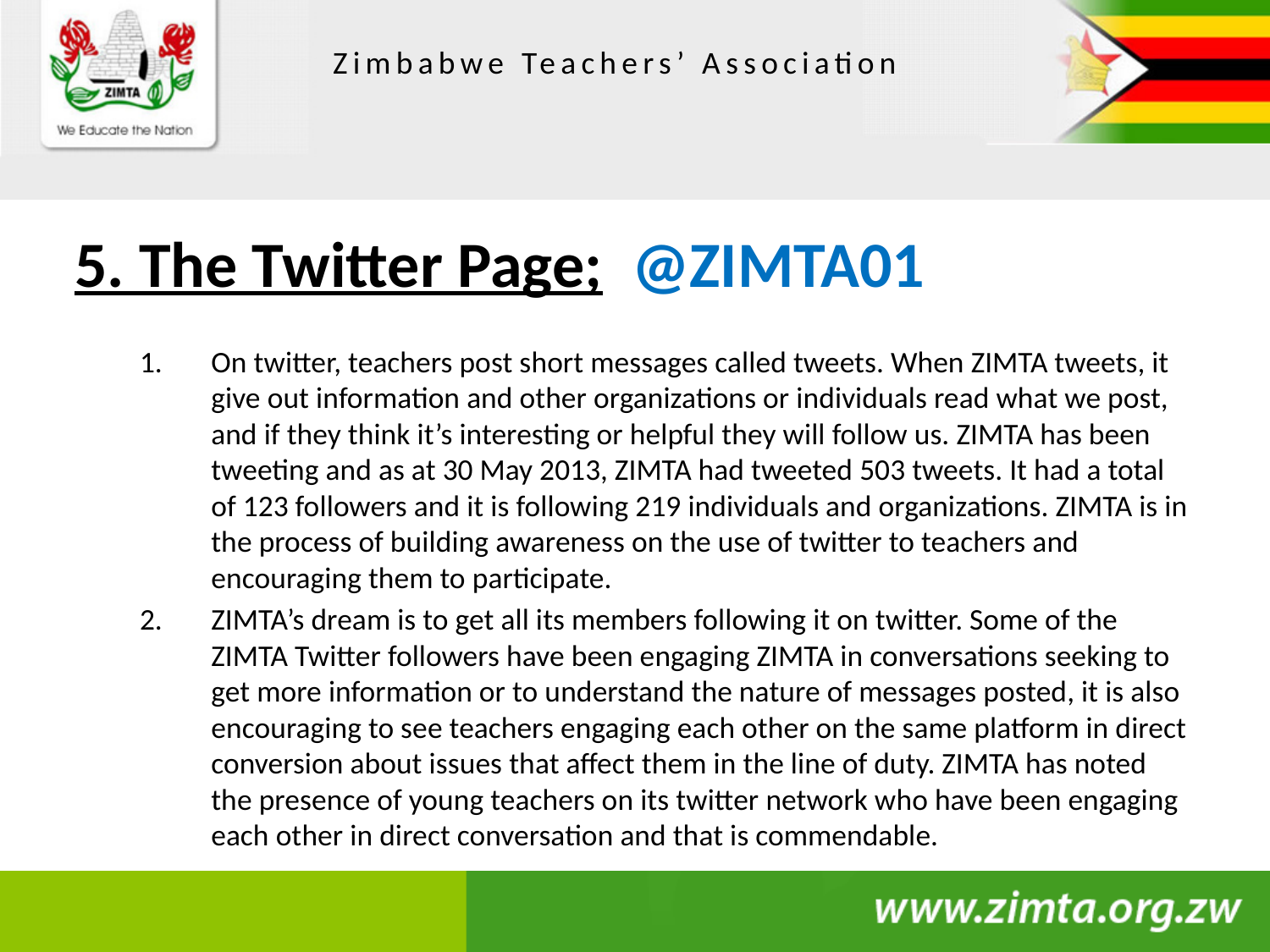

# 5. The Twitter Page;  @ZIMTA01
On twitter, teachers post short messages called tweets. When ZIMTA tweets, it give out information and other organizations or individuals read what we post, and if they think it’s interesting or helpful they will follow us. ZIMTA has been tweeting and as at 30 May 2013, ZIMTA had tweeted 503 tweets. It had a total of 123 followers and it is following 219 individuals and organizations. ZIMTA is in the process of building awareness on the use of twitter to teachers and encouraging them to participate.
ZIMTA’s dream is to get all its members following it on twitter. Some of the ZIMTA Twitter followers have been engaging ZIMTA in conversations seeking to get more information or to understand the nature of messages posted, it is also encouraging to see teachers engaging each other on the same platform in direct conversion about issues that affect them in the line of duty. ZIMTA has noted the presence of young teachers on its twitter network who have been engaging each other in direct conversation and that is commendable.